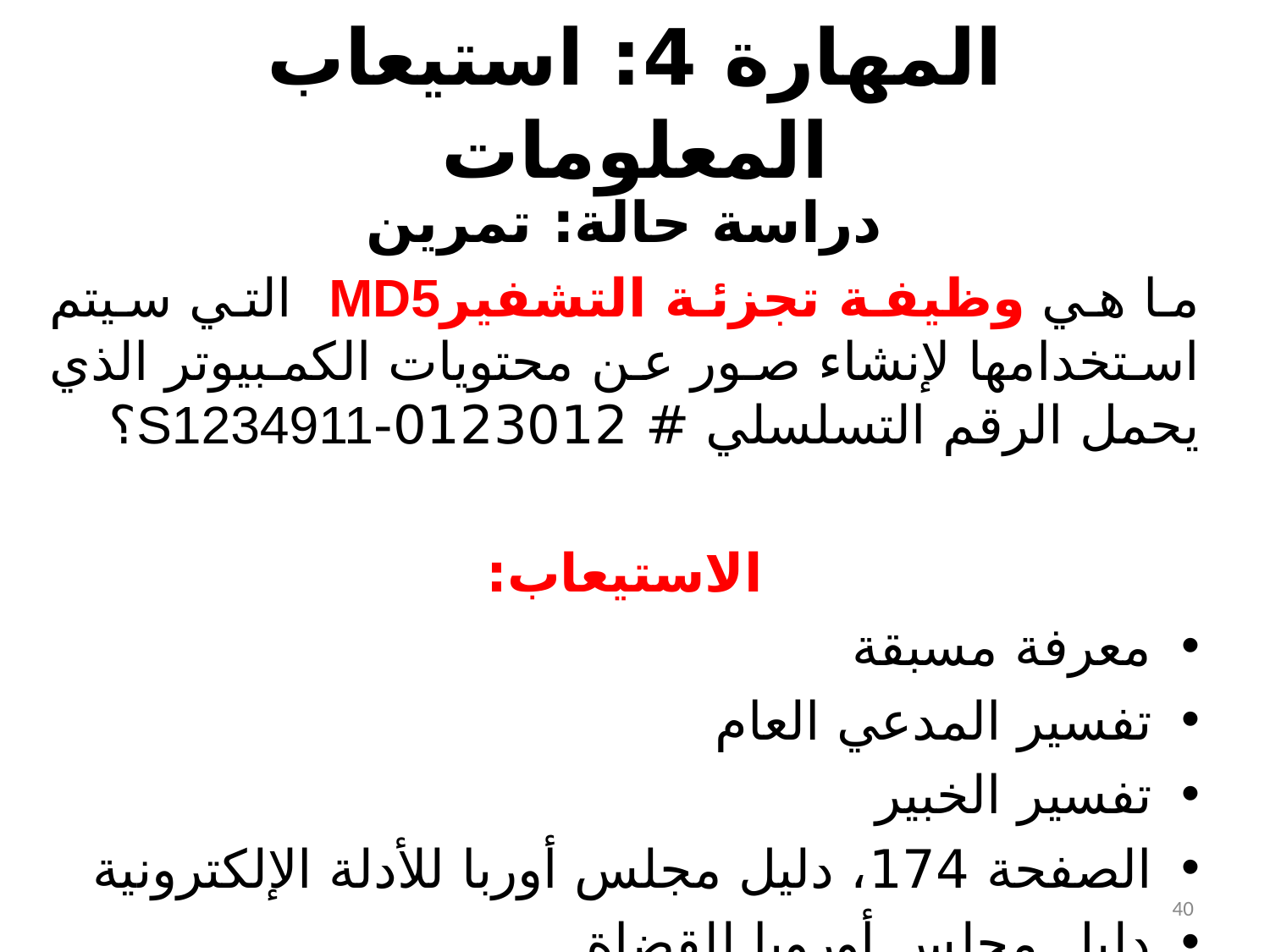

# المهارة 4: استيعاب المعلومات
دراسة حالة: تمرين
ما هي وظيفة تجزئة التشفيرMD5  التي سيتم استخدامها لإنشاء صور عن محتويات الكمبيوتر الذي يحمل الرقم التسلسلي # 0123012-S1234911؟

الاستيعاب:
معرفة مسبقة
تفسير المدعي العام
تفسير الخبير
الصفحة 174، دليل مجلس أوربا للأدلة الإلكترونية
دليل مجلس أوروبا للقضاة

40